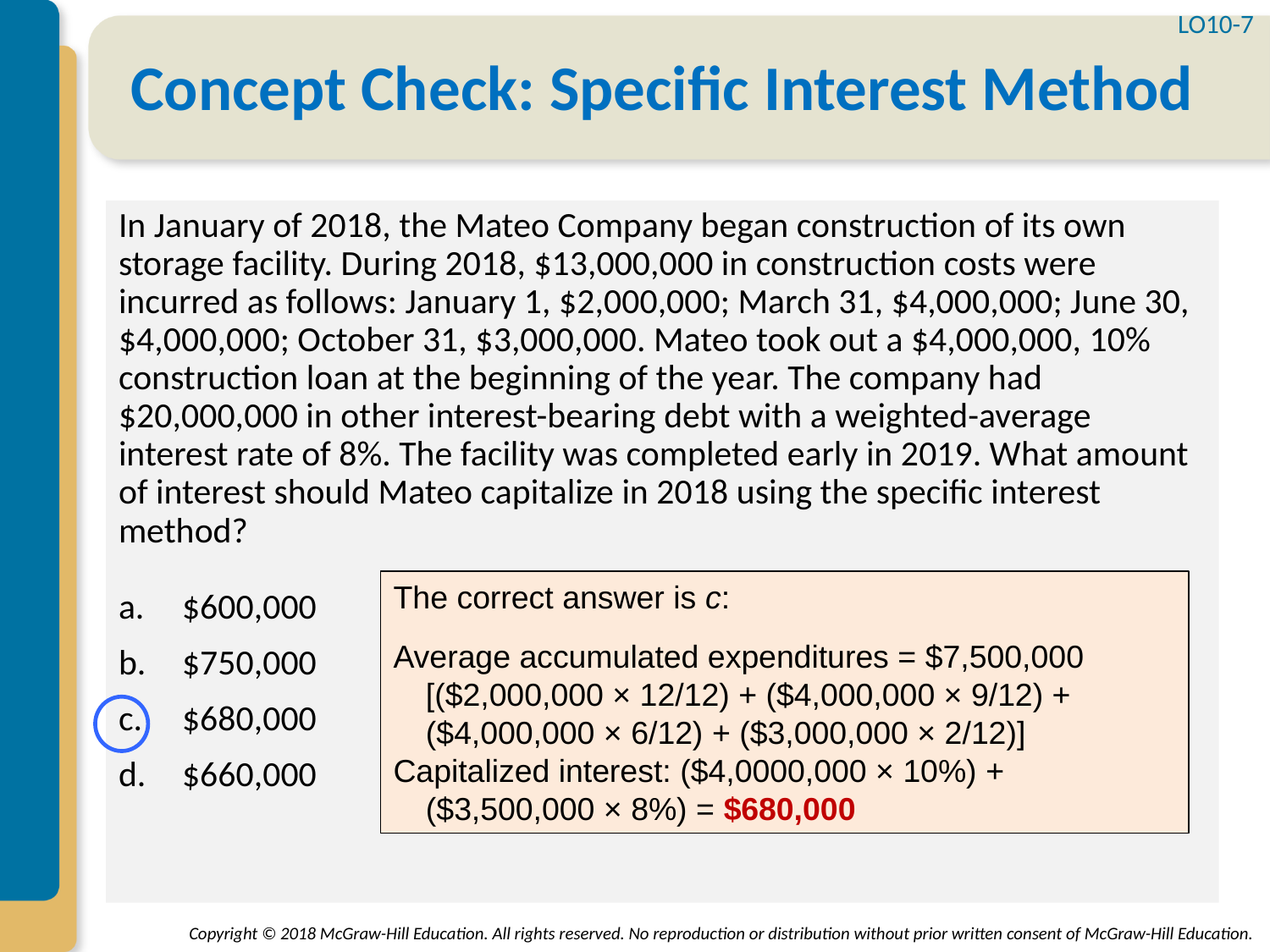

LO10-7
# Concept Check: Specific Interest Method
In January of 2018, the Mateo Company began construction of its own storage facility. During 2018, $13,000,000 in construction costs were incurred as follows: January 1, $2,000,000; March 31, $4,000,000; June 30, $4,000,000; October 31, $3,000,000. Mateo took out a $4,000,000, 10% construction loan at the beginning of the year. The company had $20,000,000 in other interest-bearing debt with a weighted-average interest rate of 8%. The facility was completed early in 2019. What amount of interest should Mateo capitalize in 2018 using the specific interest method?
$600,000
$750,000
$680,000
$660,000

The correct answer is c:
Average accumulated expenditures = $7,500,000
[($2,000,000 × 12/12) + ($4,000,000 × 9/12) + ($4,000,000 × 6/12) + ($3,000,000 × 2/12)]
Capitalized interest: ($4,0000,000 × 10%) + ($3,500,000 × 8%) = $680,000